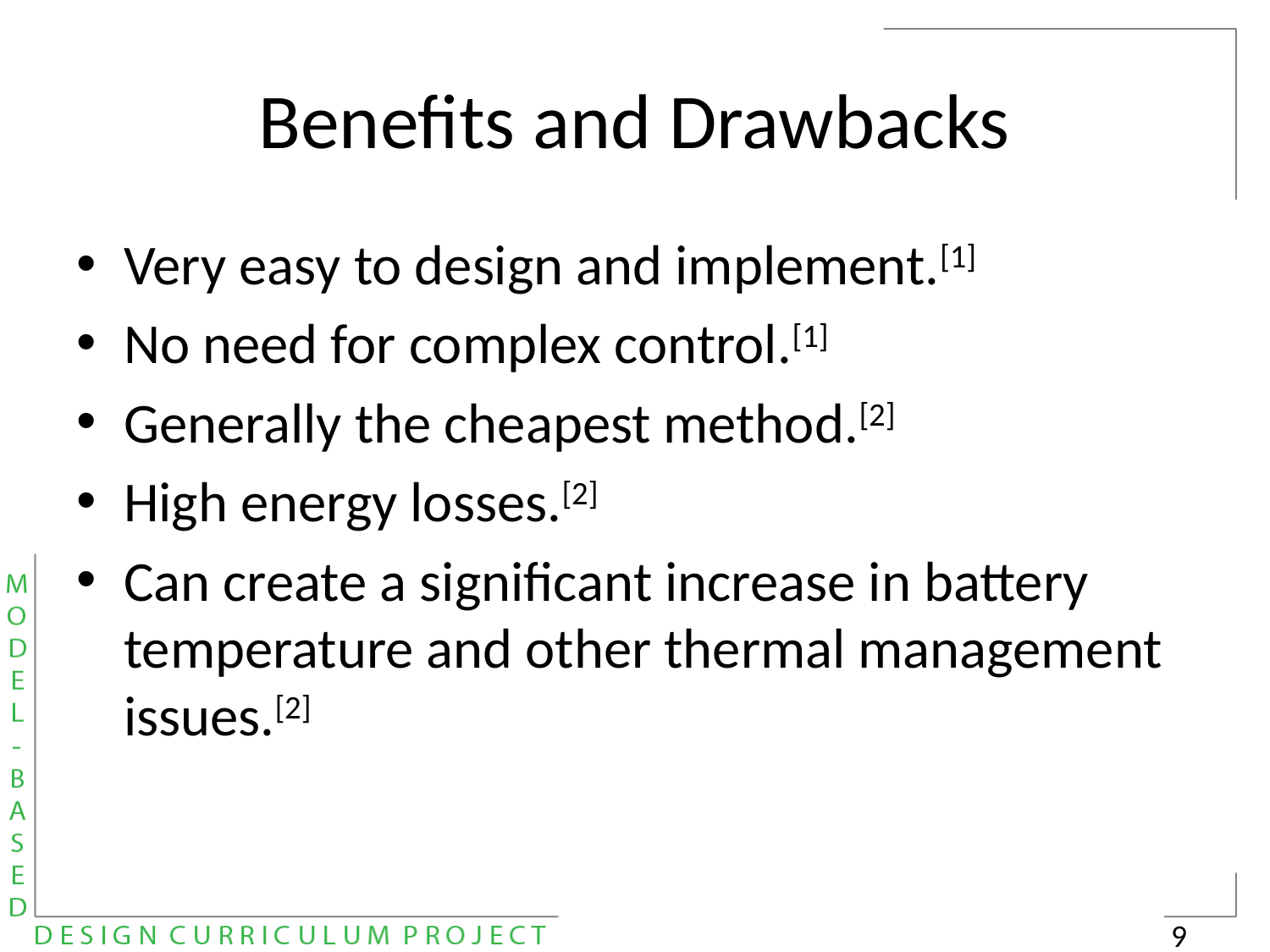

# Benefits and Drawbacks
Very easy to design and implement.[1]
No need for complex control.[1]
Generally the cheapest method.[2]
High energy losses.[2]
Can create a significant increase in battery temperature and other thermal management issues.[2]